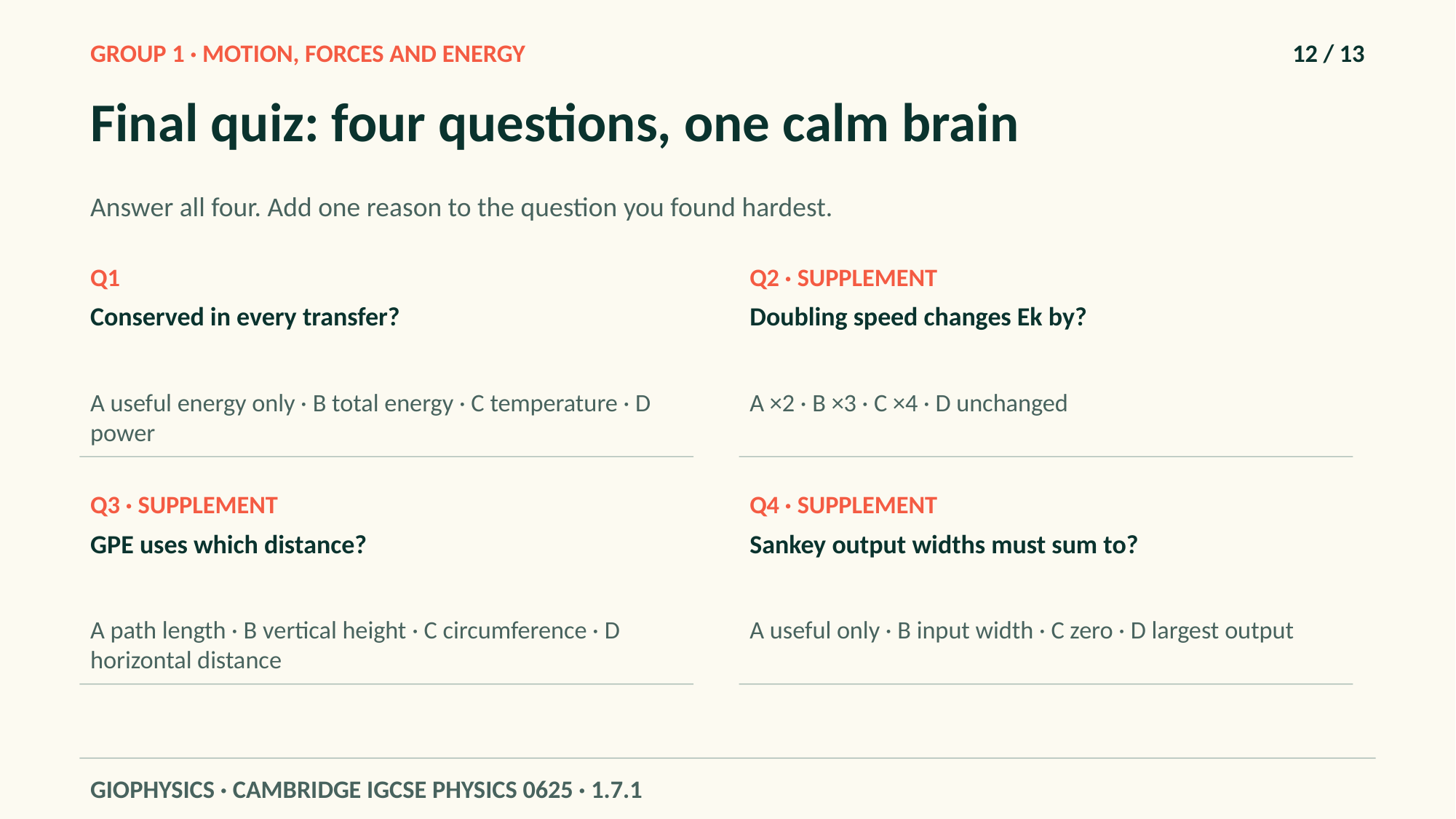

GROUP 1 · MOTION, FORCES AND ENERGY
12 / 13
Final quiz: four questions, one calm brain
Answer all four. Add one reason to the question you found hardest.
Q1
Q2 · SUPPLEMENT
Conserved in every transfer?
Doubling speed changes Ek by?
A useful energy only · B total energy · C temperature · D power
A ×2 · B ×3 · C ×4 · D unchanged

Q3 · SUPPLEMENT
Q4 · SUPPLEMENT
GPE uses which distance?
Sankey output widths must sum to?
A path length · B vertical height · C circumference · D horizontal distance
A useful only · B input width · C zero · D largest output

GIOPHYSICS · CAMBRIDGE IGCSE PHYSICS 0625 · 1.7.1